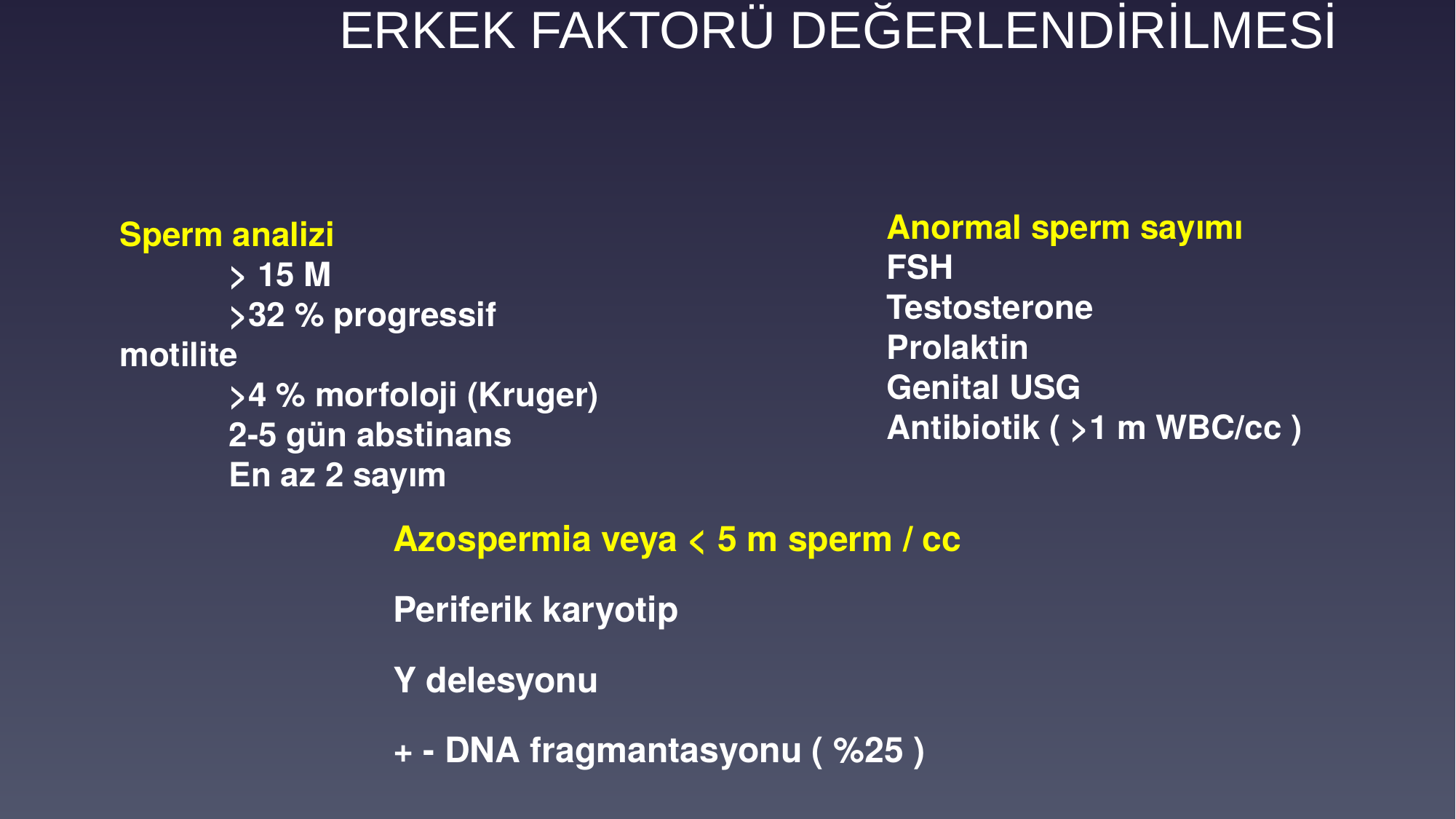

# ERKEK FAKTORÜ DEĞERLENDİRİLMESİ
Anormal sperm sayımı
FSH
Testosterone
Prolaktin
Genital USG
Antibiotik ( >1 m WBC/cc )
Sperm analizi
	> 15 M
	>32 % progressif motilite
	>4 % morfoloji (Kruger)
	2-5 gün abstinans
	En az 2 sayım
Azospermia veya < 5 m sperm / cc
Periferik karyotip
Y delesyonu
+ - DNA fragmantasyonu ( %25 )